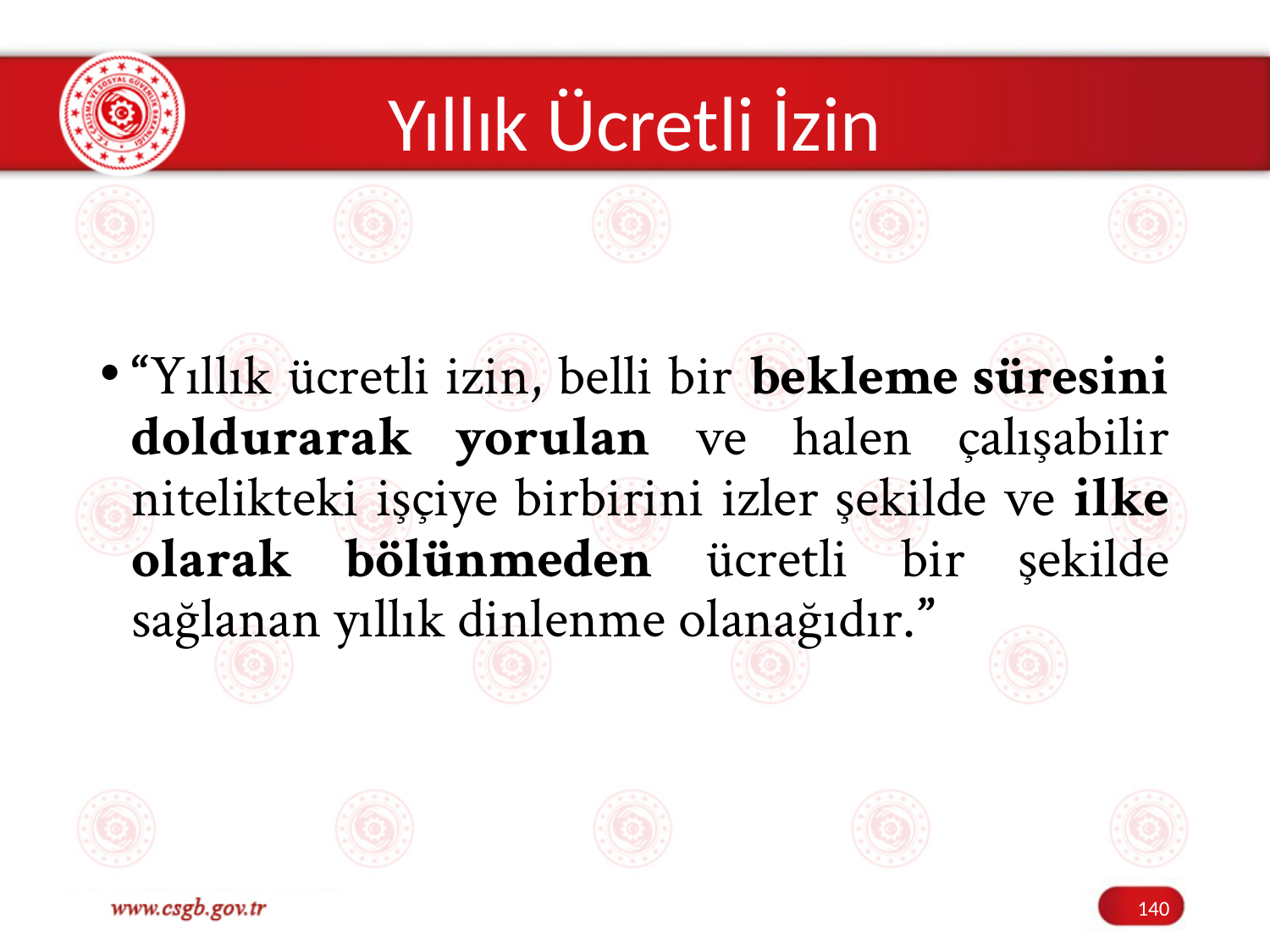

# Yıllık Ücretli İzin

“Yıllık ücretli izin, belli bir bekleme süresini doldurarak yorulan ve halen çalışabilir nitelikteki işçiye birbirini izler şekilde ve ilke olarak bölünmeden ücretli bir şekilde sağlanan yıllık dinlenme olanağıdır.”

140